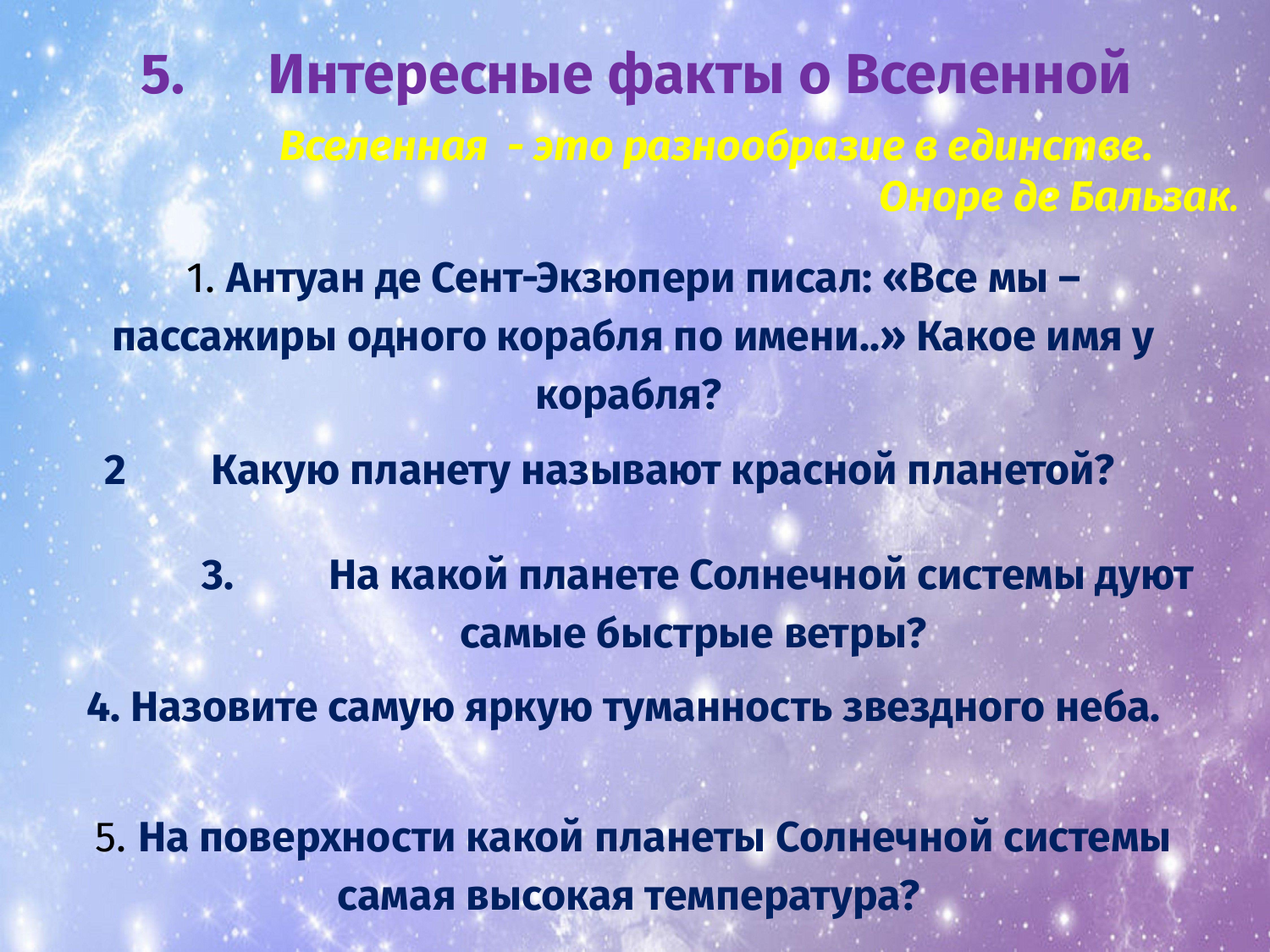

5.	Интересные факты о Вселенной
Вселенная  - это разнообразие в единстве.
Оноре де Бальзак.
1. Антуан де Сент-Экзюпери писал: «Все мы – пассажиры одного корабля по имени..» Какое имя у корабля?
  2	Какую планету называют красной планетой?
3.	На какой планете Солнечной системы дуют самые быстрые ветры?
4. Назовите самую яркую туманность звездного неба.
5. На поверхности какой планеты Солнечной системы самая высокая температура?